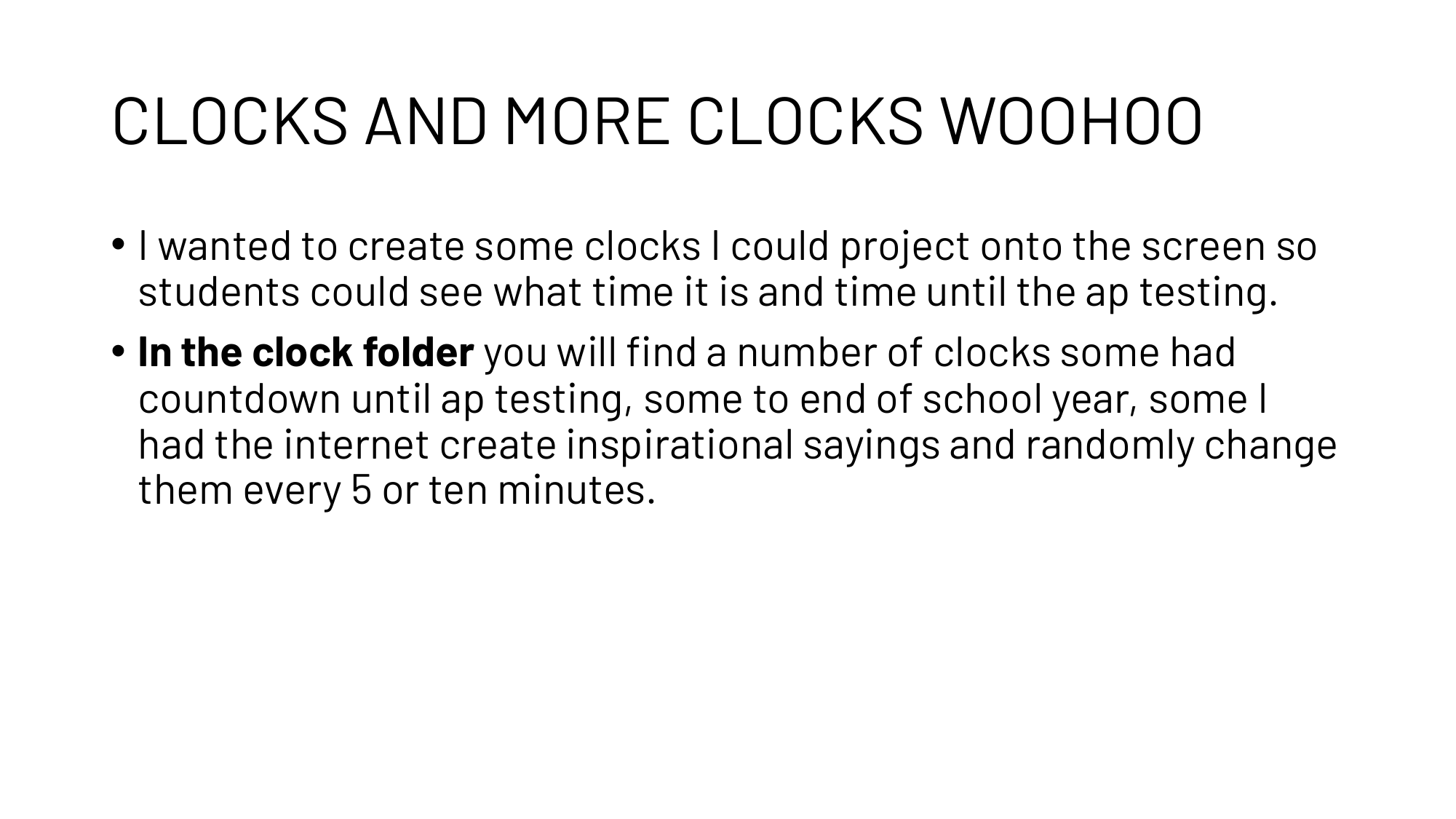

# CLOCKS AND MORE CLOCKS WOOHOO
I wanted to create some clocks I could project onto the screen so students could see what time it is and time until the ap testing.
In the clock folder you will find a number of clocks some had countdown until ap testing, some to end of school year, some I had the internet create inspirational sayings and randomly change them every 5 or ten minutes.